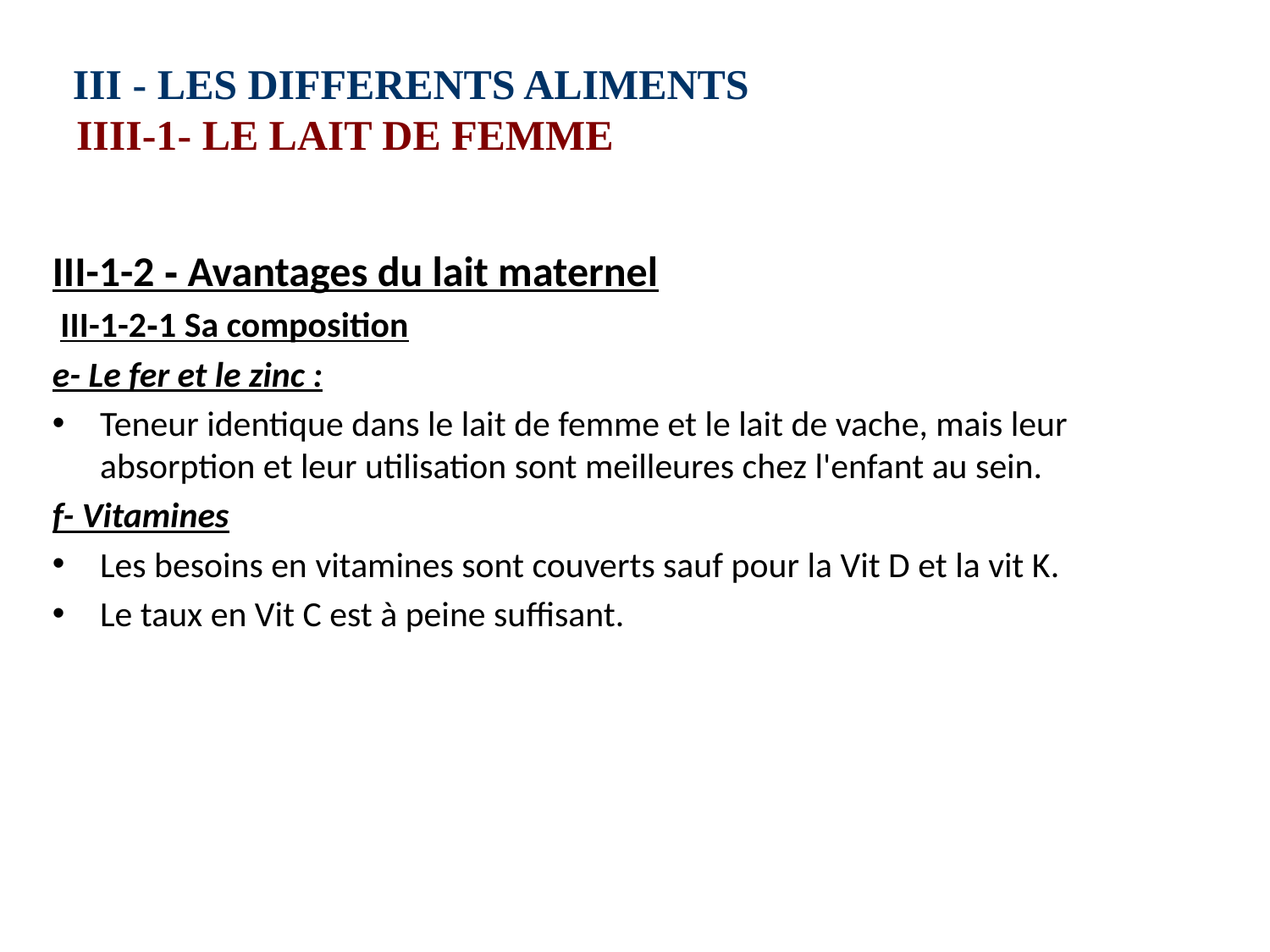

# III ‑ LES DIFFERENTS ALIMENTS IIII-1‑ LE LAIT DE FEMME
III-1-2 ‑ Avantages du lait maternel
 III-1-2‑1 Sa composition
e- Le fer et le zinc :
Teneur identique dans le lait de femme et le lait de vache, mais leur absorption et leur utilisation sont meilleures chez l'enfant au sein.
f- Vitamines
Les besoins en vitamines sont couverts sauf pour la Vit D et la vit K.
Le taux en Vit C est à peine suffisant.